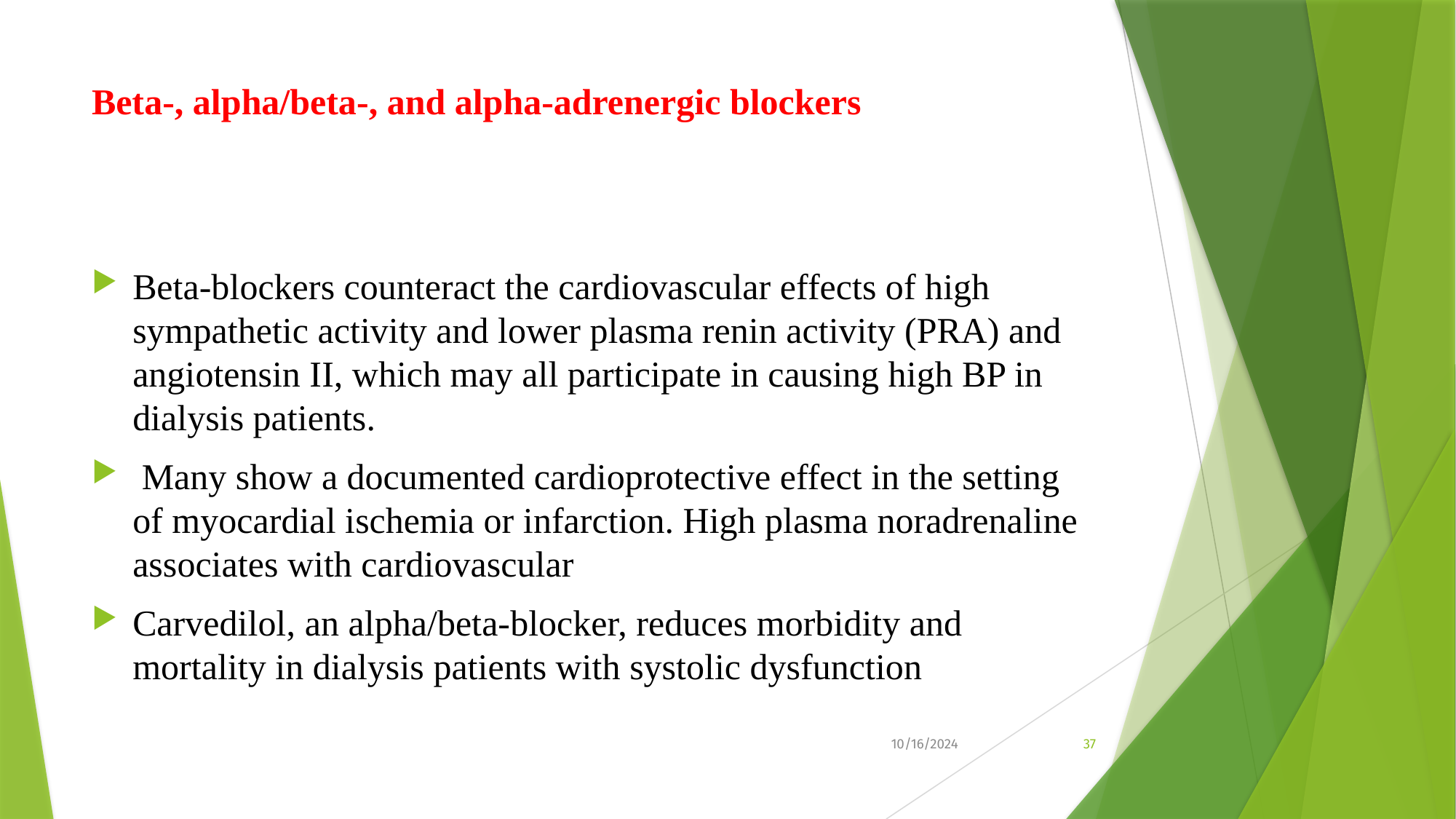

# Beta-, alpha/beta-, and alpha-adrenergic blockers
Beta-blockers counteract the cardiovascular effects of high sympathetic activity and lower plasma renin activity (PRA) and angiotensin II, which may all participate in causing high BP in dialysis patients.
 Many show a documented cardioprotective effect in the setting of myocardial ischemia or infarction. High plasma noradrenaline associates with cardiovascular
Carvedilol, an alpha/beta-blocker, reduces morbidity and mortality in dialysis patients with systolic dysfunction
10/16/2024
37